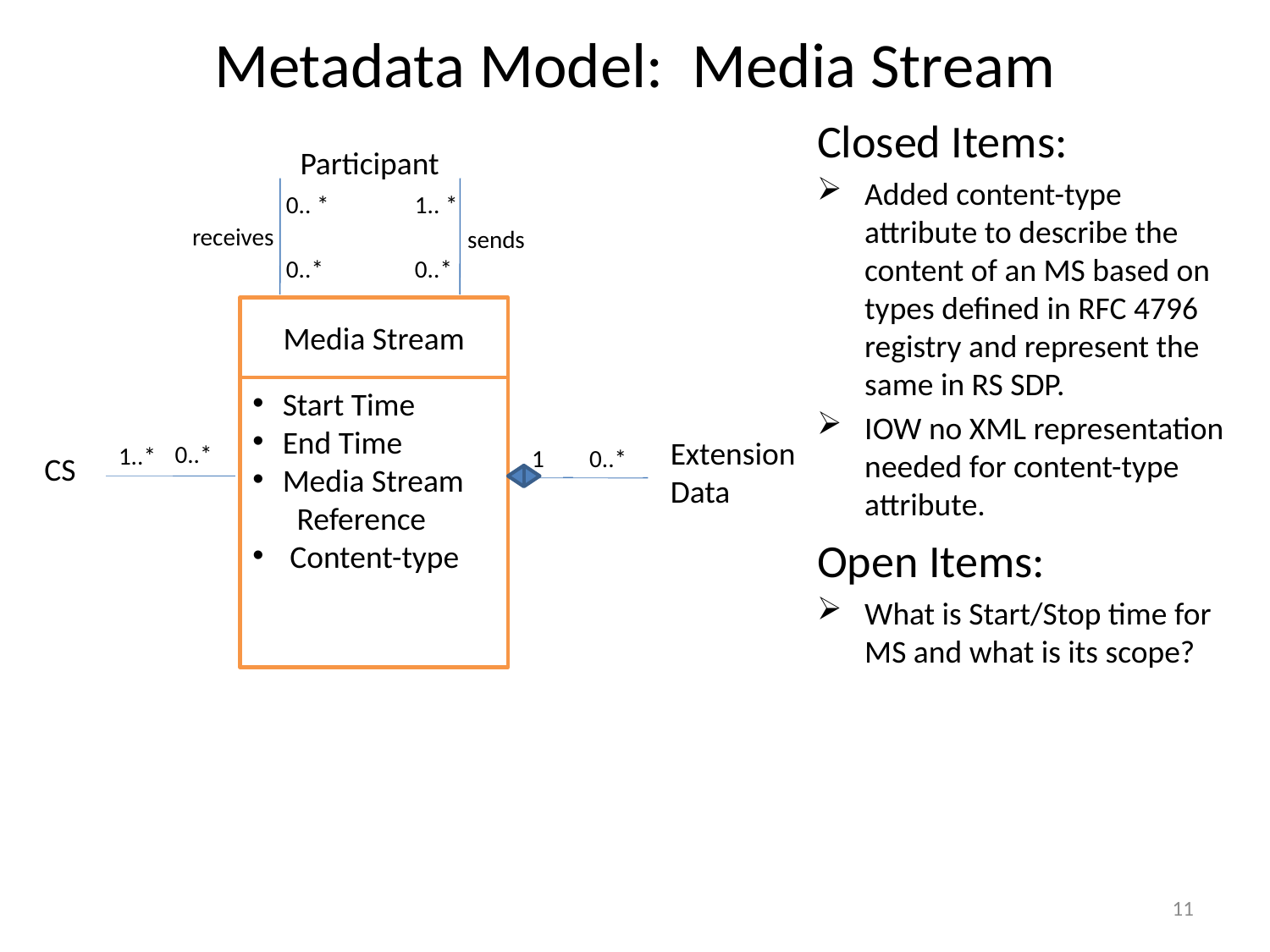

# Metadata Model:  Media Stream
Closed Items:
Added content-type attribute to describe the content of an MS based on types defined in RFC 4796 registry and represent the same in RS SDP.
IOW no XML representation needed for content-type attribute.
Open Items:
What is Start/Stop time for MS and what is its scope?

Participant
0.. *
1.. *
receives
sends
0..*
0..*
Media Stream
Start Time
End Time
Media Stream
  Reference
 Content-type
CS
0..*
1..*
Extension
Data
1
0..*

11